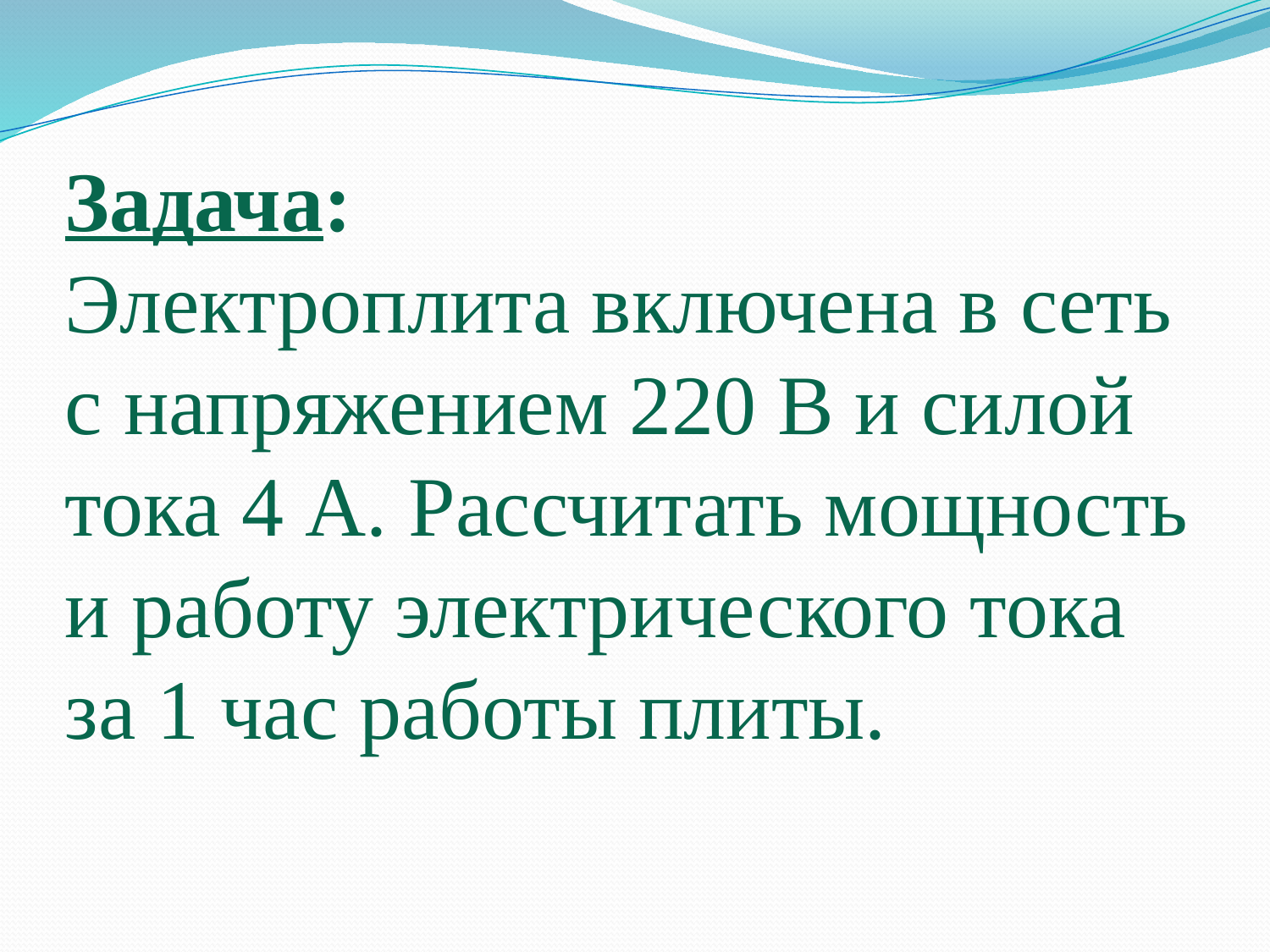

# Задача: Электроплита включена в сеть с напряжением 220 В и силой тока 4 А. Рассчитать мощность и работу электрического тока за 1 час работы плиты.